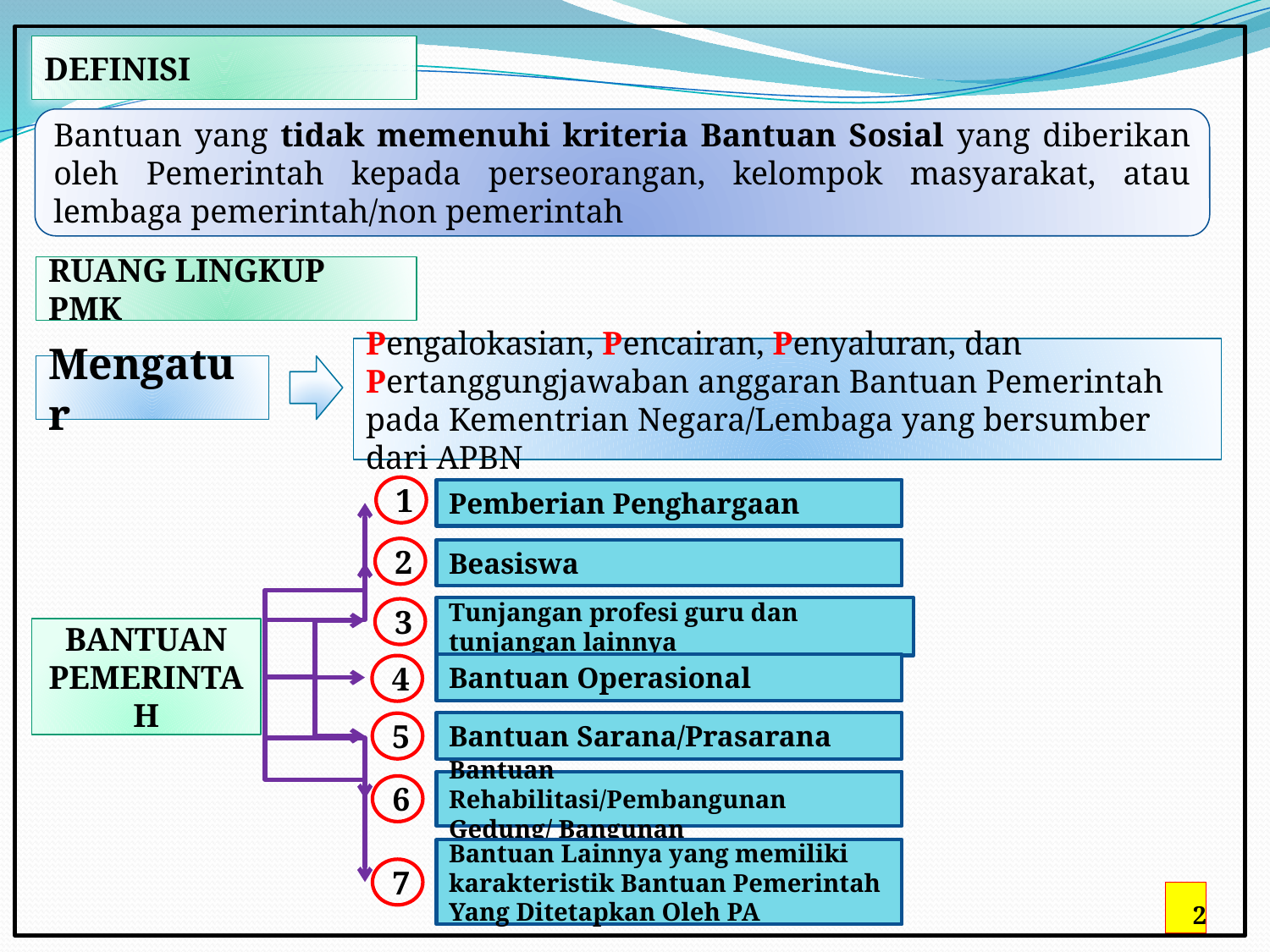

DEFINISI
Bantuan yang tidak memenuhi kriteria Bantuan Sosial yang diberikan oleh Pemerintah kepada perseorangan, kelompok masyarakat, atau lembaga pemerintah/non pemerintah
RUANG LINGKUP PMK
Pengalokasian, Pencairan, Penyaluran, dan Pertanggungjawaban anggaran Bantuan Pemerintah pada Kementrian Negara/Lembaga yang bersumber dari APBN
Mengatur

1
Pemberian Penghargaan
2
Beasiswa
Tunjangan profesi guru dan tunjangan lainnya
3
BANTUAN PEMERINTAH
Bantuan Operasional
4
Bantuan Sarana/Prasarana
5
Bantuan Rehabilitasi/Pembangunan Gedung/ Bangunan
6
Bantuan Lainnya yang memiliki karakteristik Bantuan Pemerintah Yang Ditetapkan Oleh PA
7
2